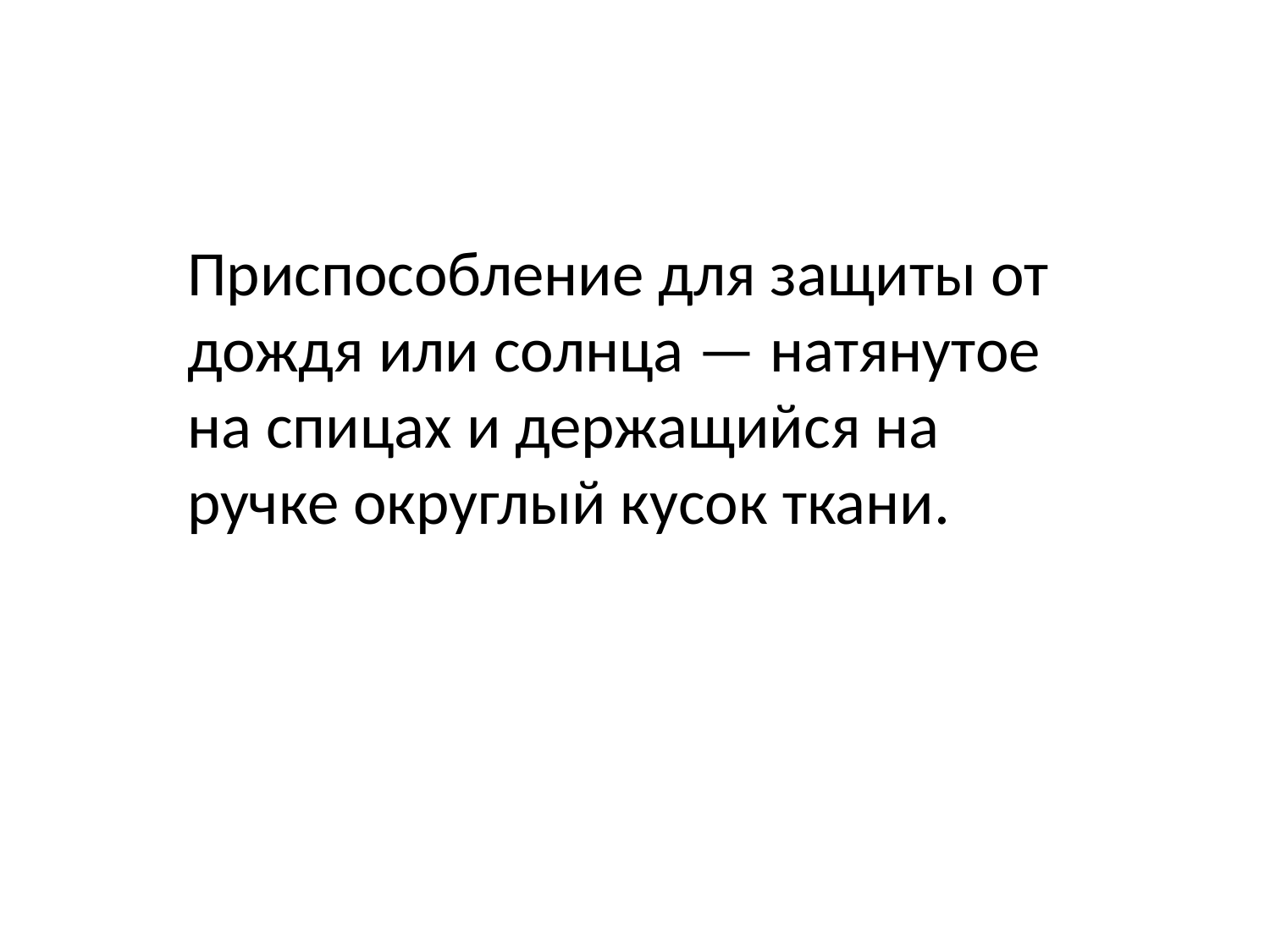

Приспособление для защиты от дождя или солнца — натянутое на спицах и держащийся на ручке округлый кусок ткани.